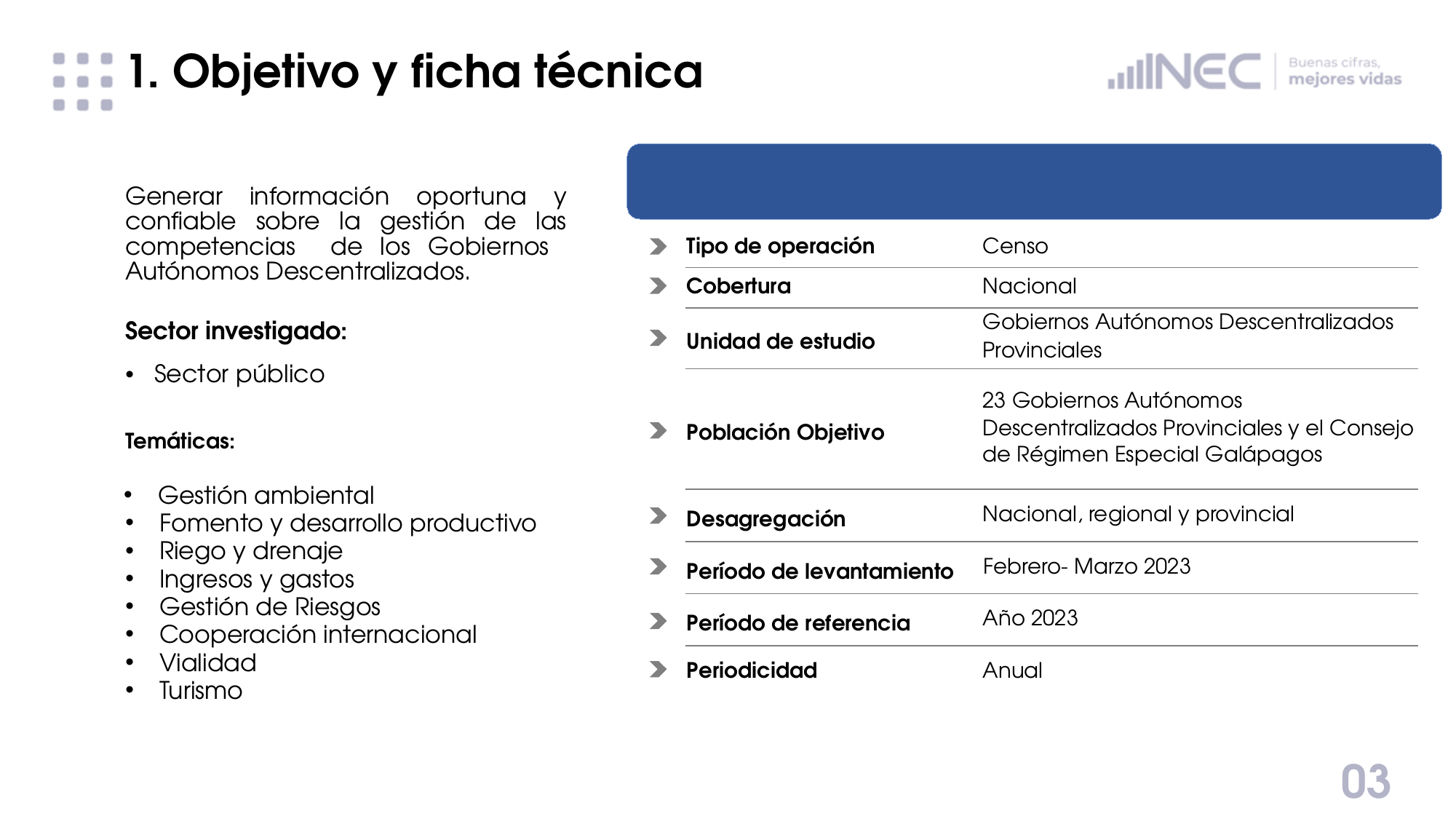

# 1. Objetivo y ficha técnica

Generar información oportuna y confiable sobre la gestión de las competencias  de los Gobiernos  Autónomos Descentralizados.

Sector investigado:
•   Sector público

Temáticas:

Gestión ambiental
Fomento y desarrollo productivo
Riego y drenaje
Ingresos y gastos
Gestión de Riesgos
Cooperación internacional
Vialidad
Turismo

Tipo de operación
Censo

Cobertura
Nacional

Gobiernos Autónomos Descentralizados
Provinciales

Unidad de estudio

23 Gobiernos Autónomos
Descentralizados Provinciales y el Consejo de Régimen Especial Galápagos
Población Objetivo

Nacional, regional y provincial
Desagregación

Febrero- Marzo 2023

Período de levantamiento

Año 2023
Período de referencia

Periodicidad
Anual

03